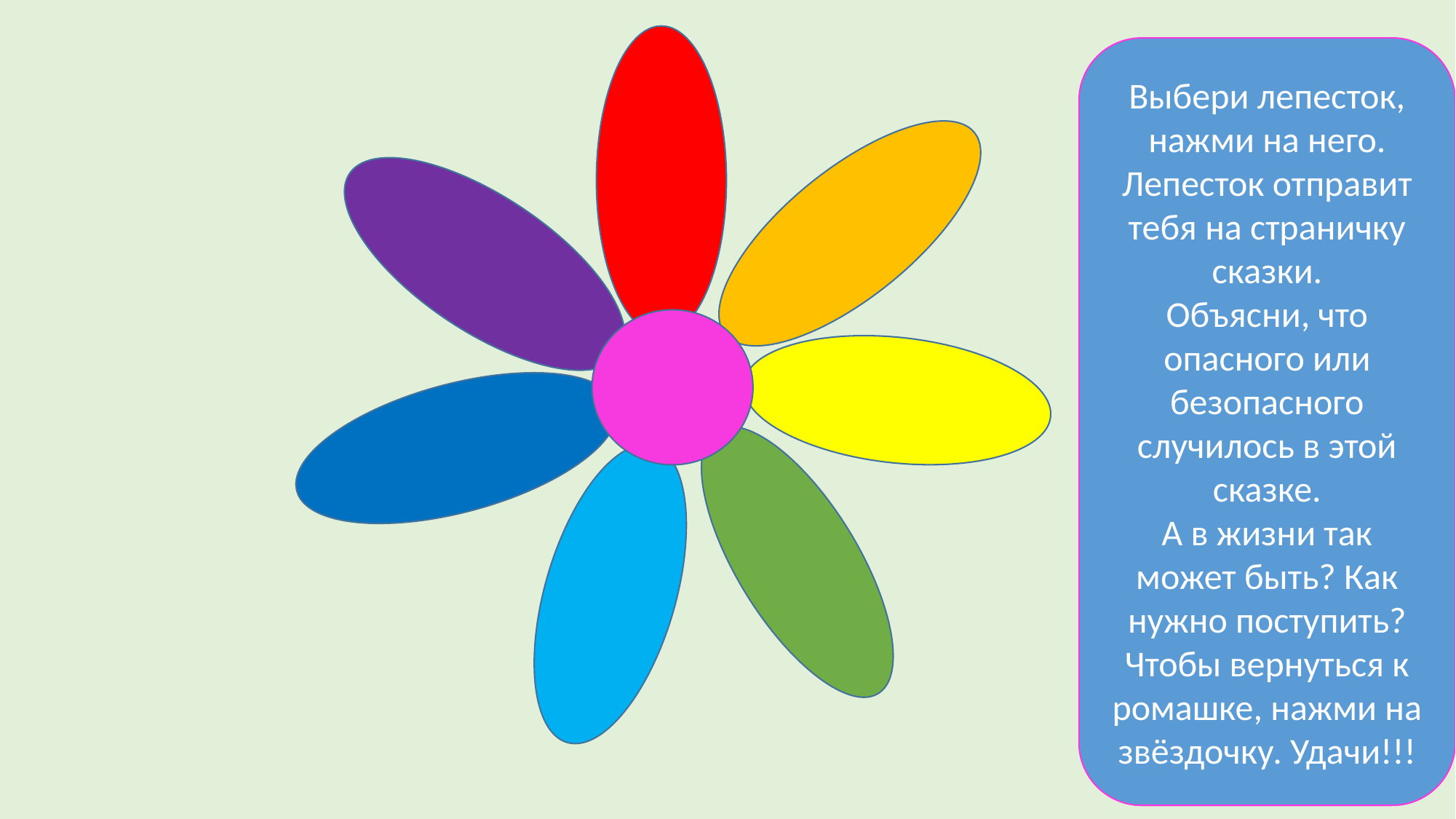

Выбери лепесток, нажми на него.
Лепесток отправит тебя на страничку сказки.
Объясни, что опасного или безопасного случилось в этой сказке.
А в жизни так может быть? Как нужно поступить?
Чтобы вернуться к ромашке, нажми на звёздочку. Удачи!!!